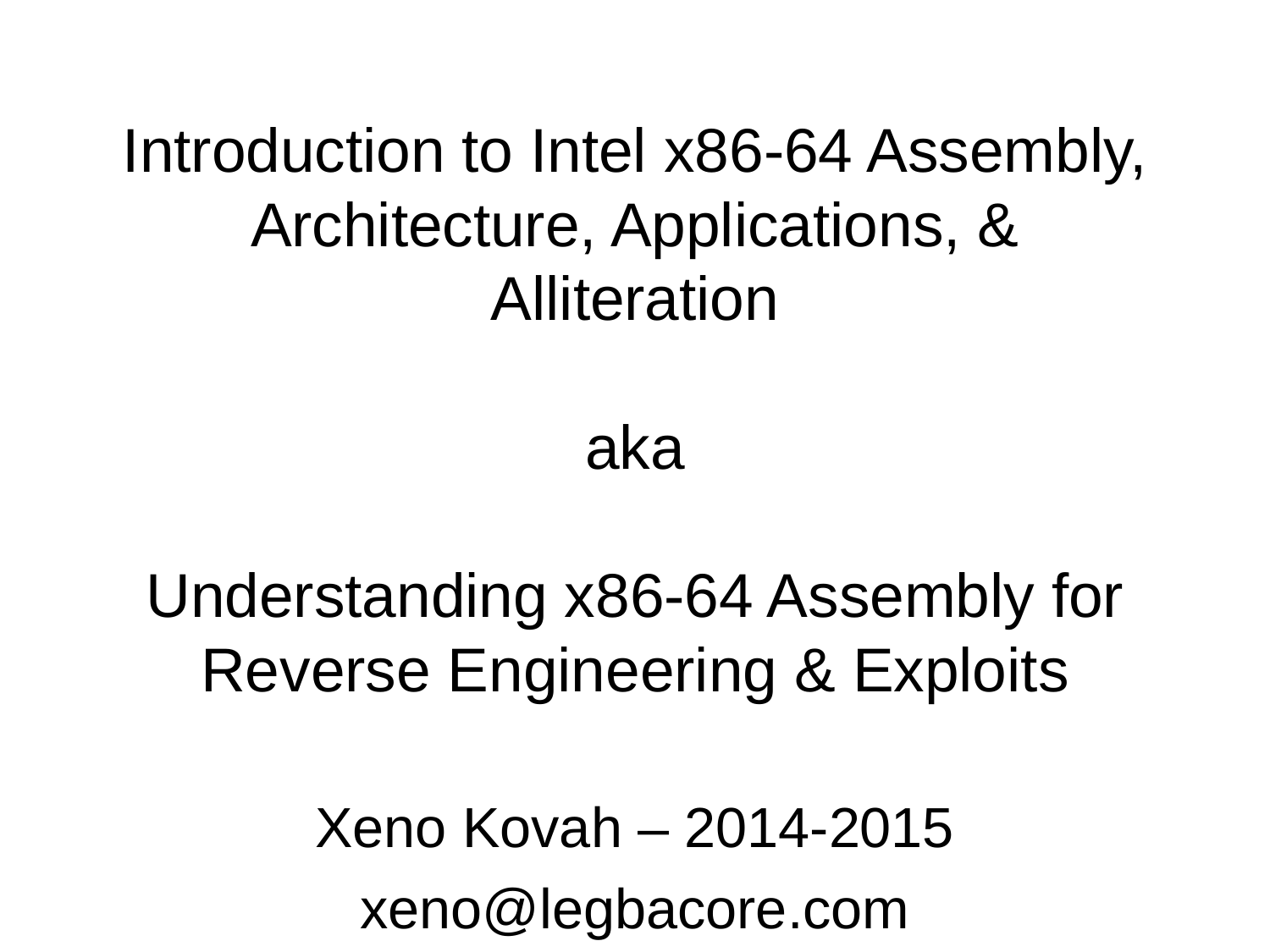

# Introduction to Intel x86-64 Assembly, Architecture, Applications, & Alliteration

aka

Understanding x86-64 Assembly for Reverse Engineering & Exploits
Xeno Kovah – 2014-2015
xeno@legbacore.com